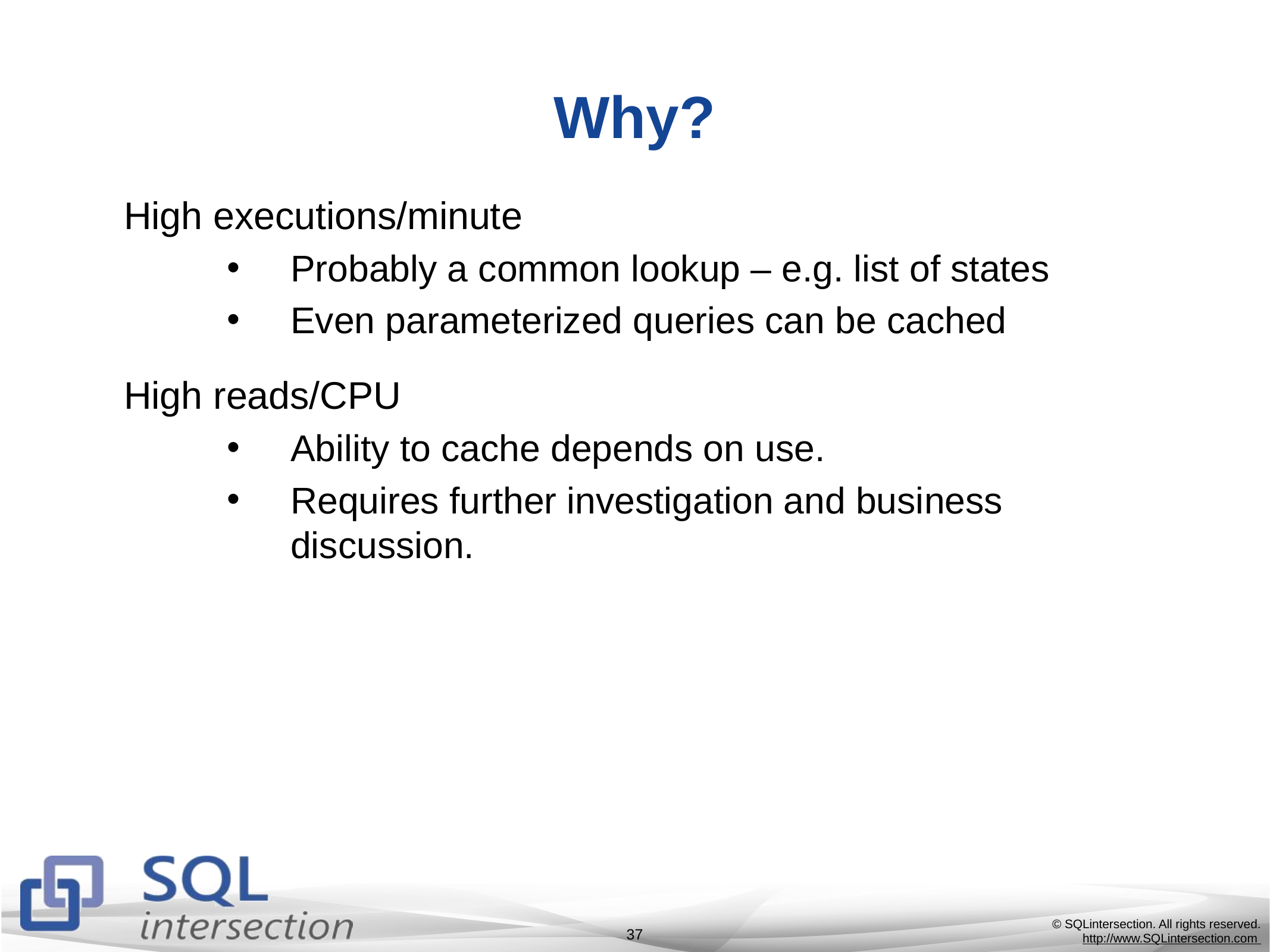

# Why?
High executions/minute
Probably a common lookup – e.g. list of states
Even parameterized queries can be cached
High reads/CPU
Ability to cache depends on use.
Requires further investigation and business discussion.